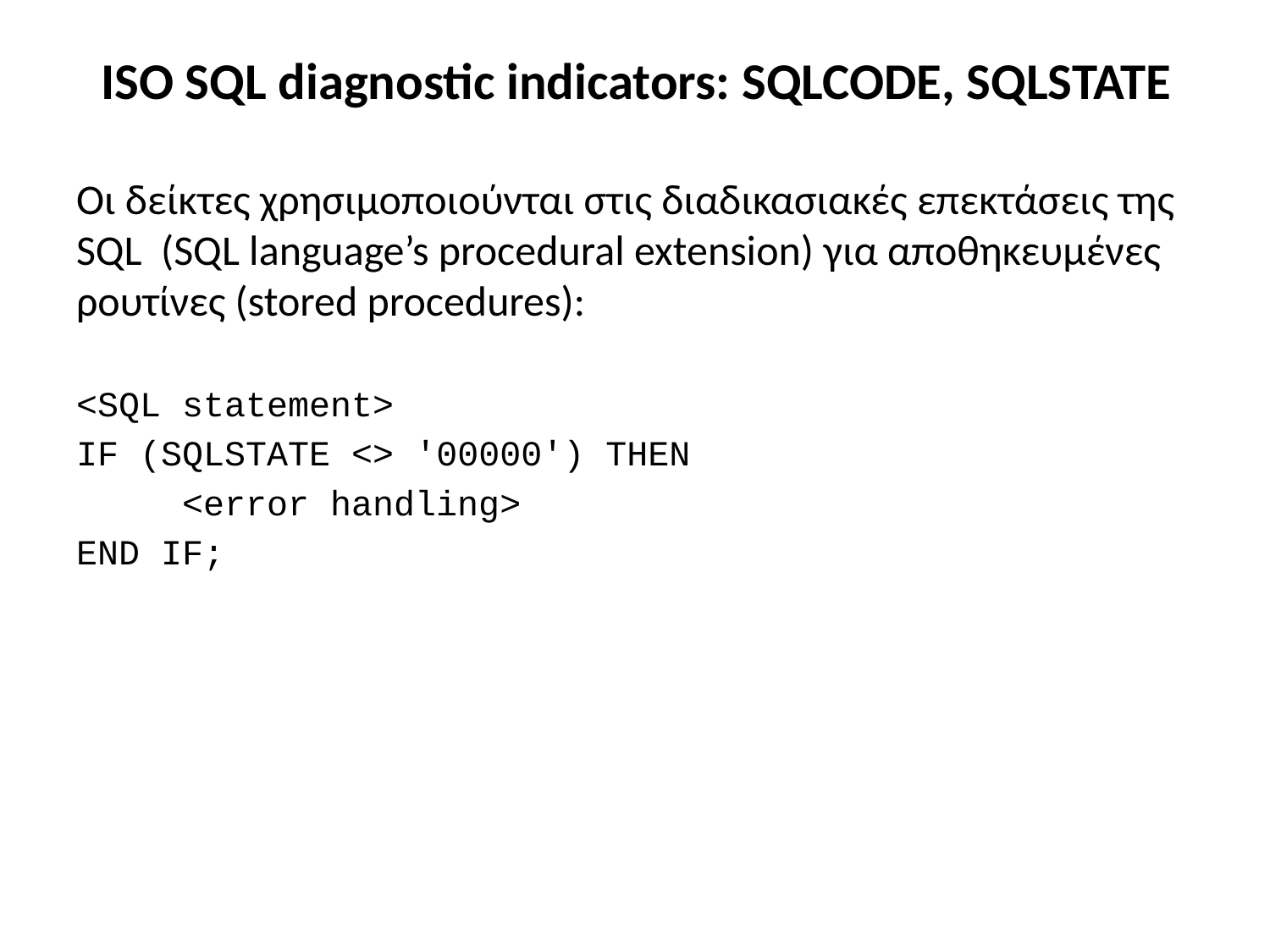

# ISO SQL diagnostic indicators: SQLCODE, SQLSTATE
Οι δείκτες χρησιμοποιούνται στις διαδικασιακές επεκτάσεις της SQL  (SQL language’s procedural extension) για αποθηκευμένες ρουτίνες (stored procedures):

<SQL statement>
IF (SQLSTATE <> '00000') THEN
     <error handling>
END IF;